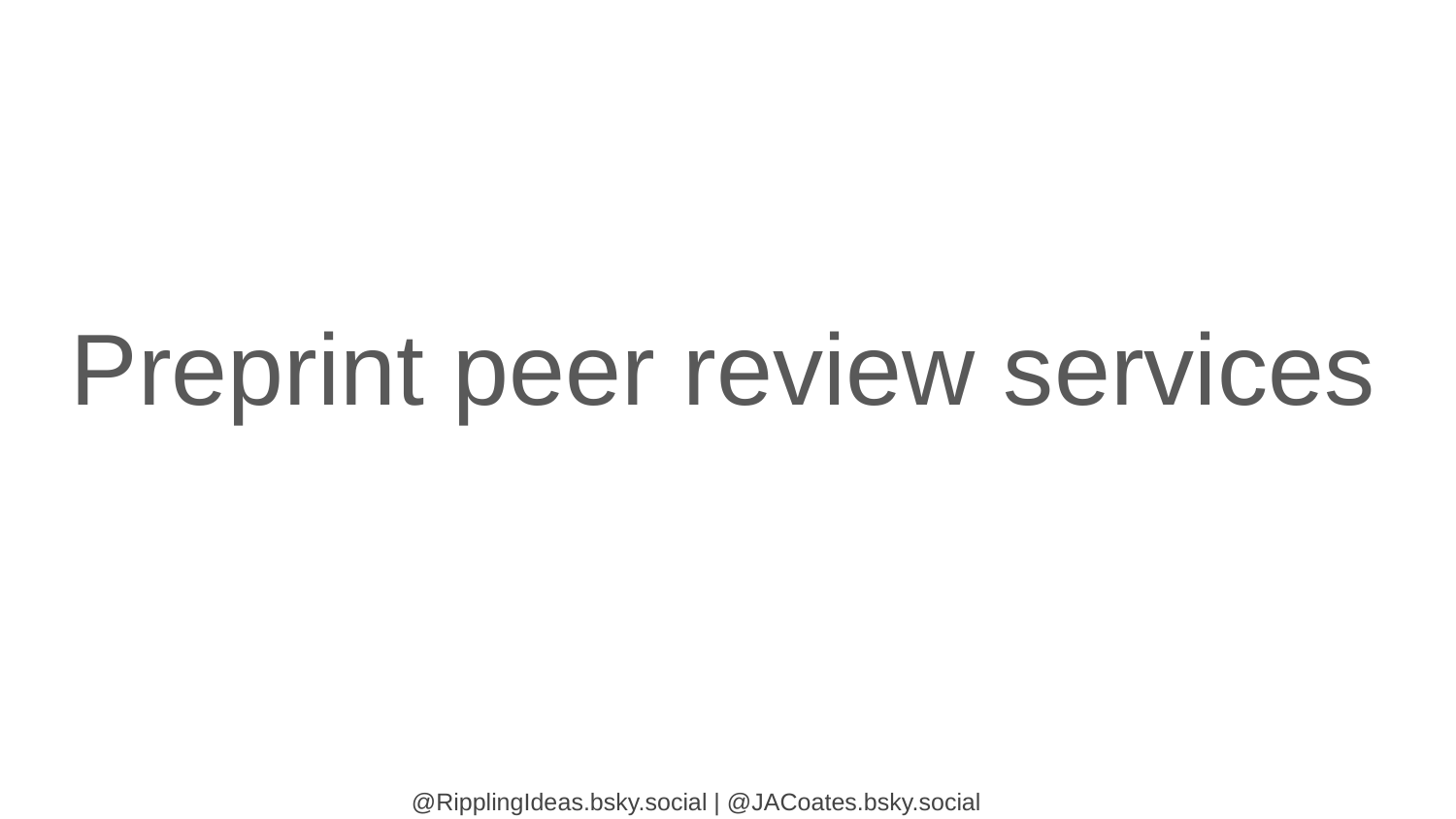

# Preprint peer review services
@RipplingIdeas.bsky.social | @JACoates.bsky.social